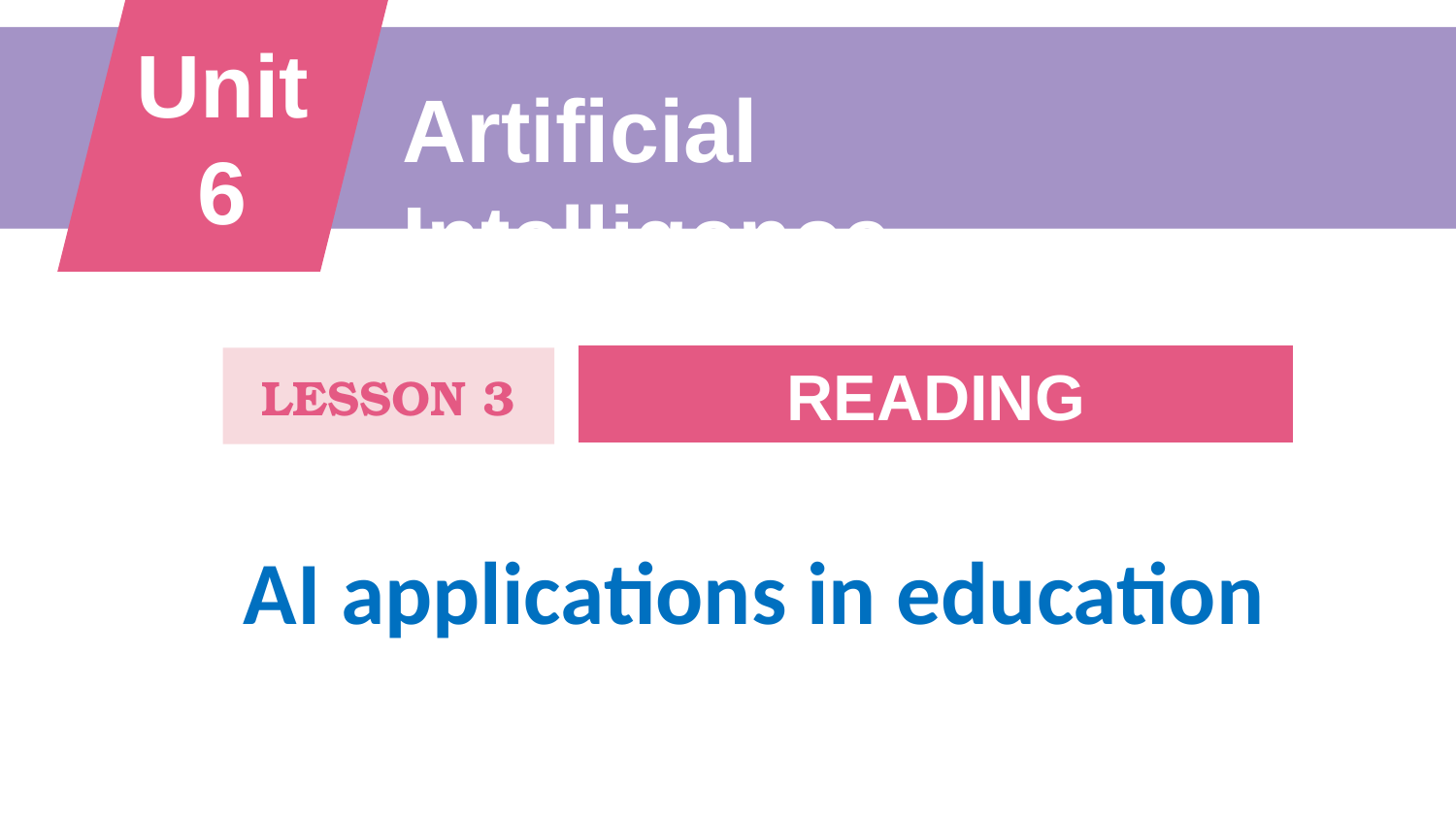

Unit 6

Artificial Intelligence
READING
LESSON 3
AI applications in education